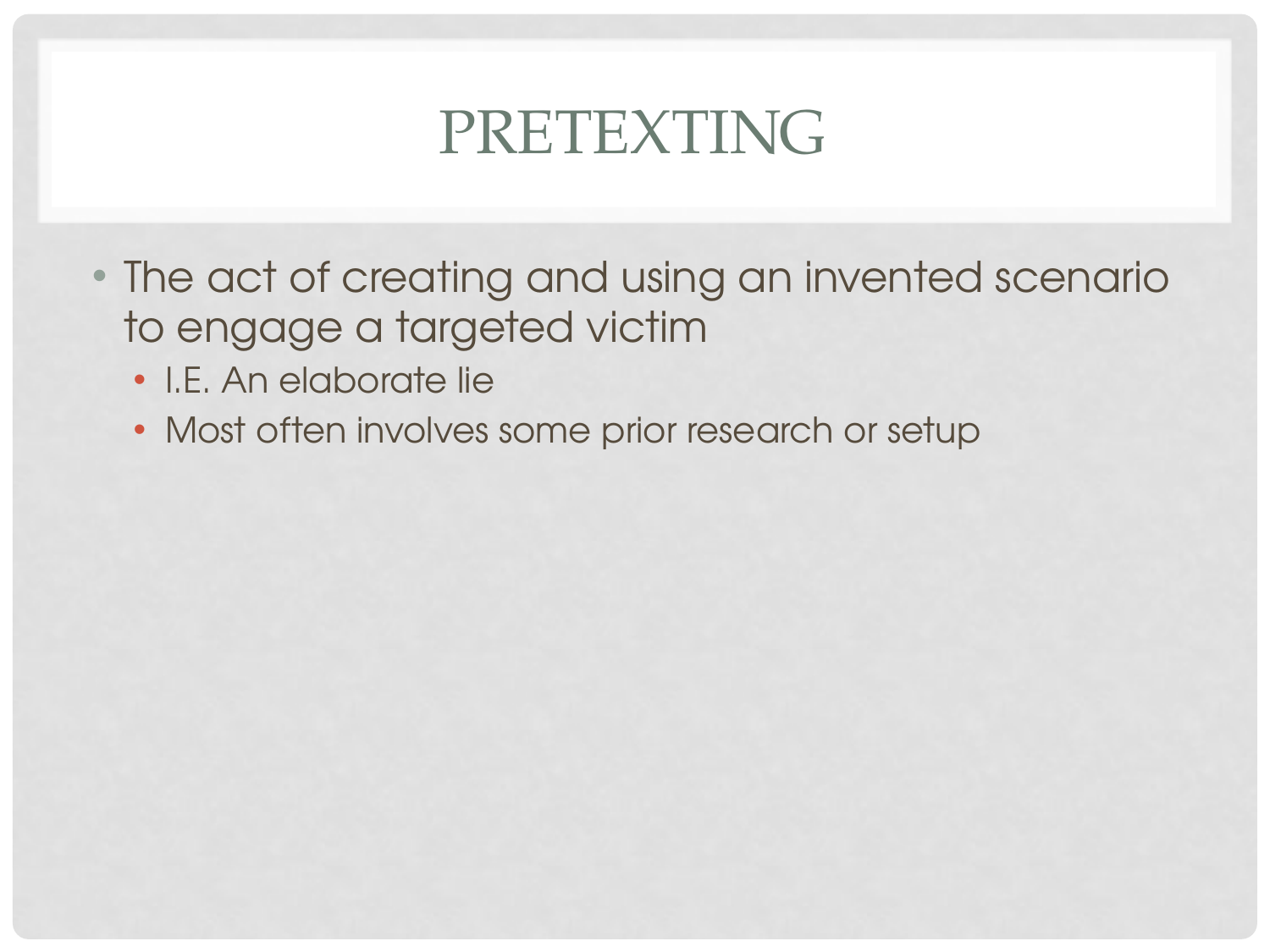

# pretexting
The act of creating and using an invented scenario to engage a targeted victim
I.E. An elaborate lie
Most often involves some prior research or setup